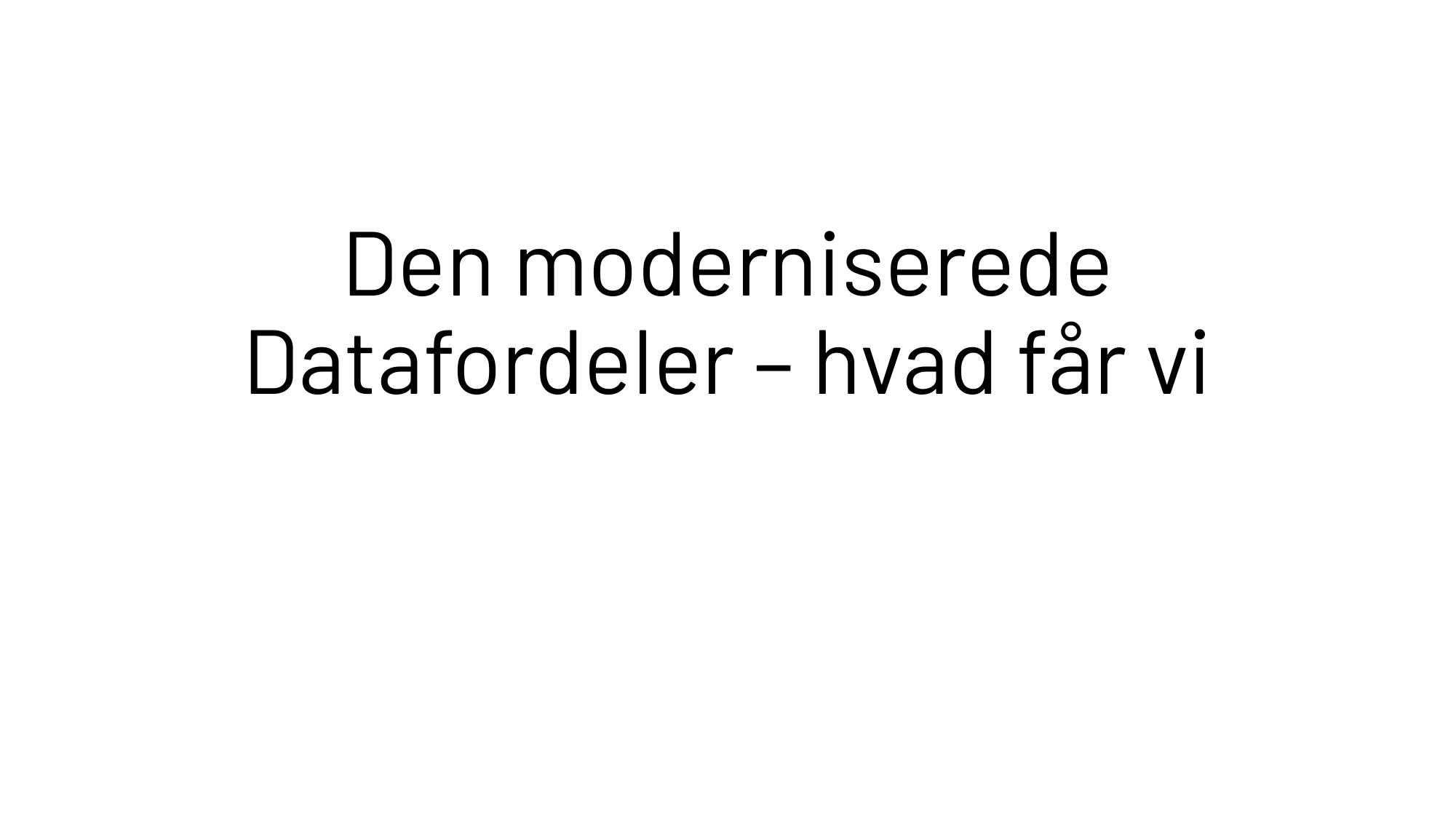

# Den moderniserede Datafordeler – hvad får vi